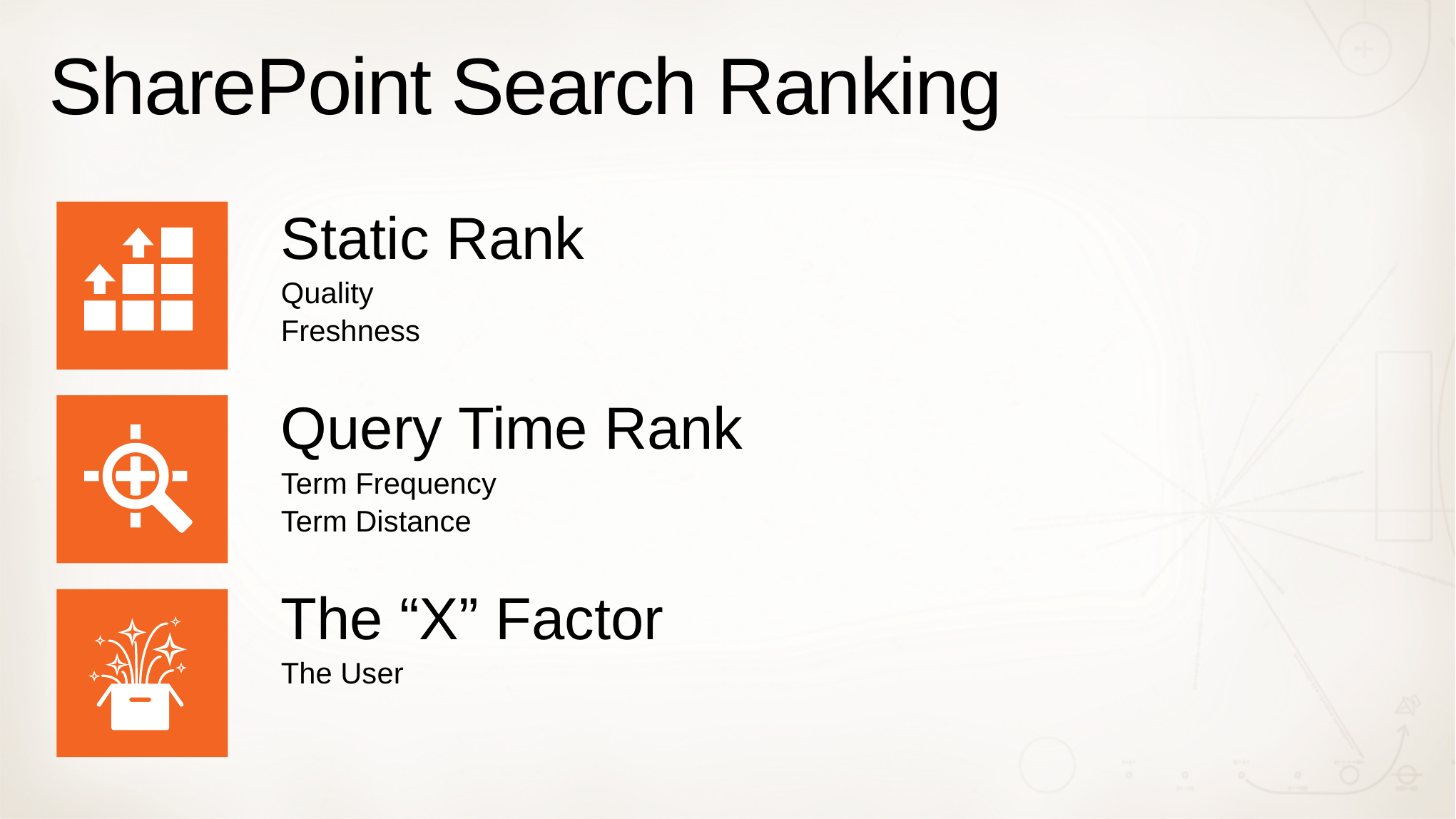

# SharePoint Search Ranking
Static Rank
Quality
Freshness

Query Time Rank
Term Frequency
Term Distance

The “X” Factor
The User